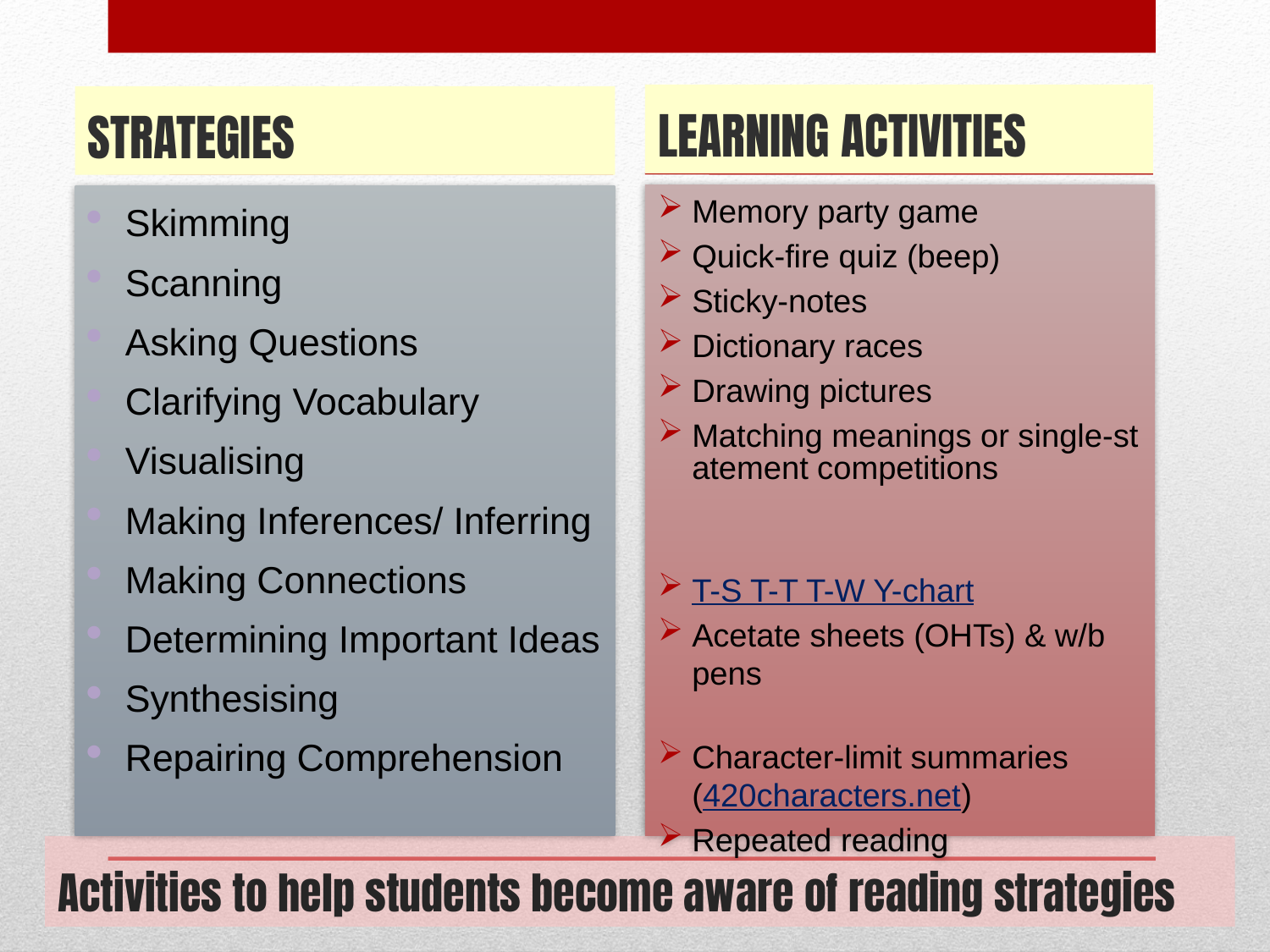

LEARNING ACTIVITIES
STRATEGIES
Memory party game
Quick-fire quiz (beep)
Sticky-notes
Dictionary races
Drawing pictures
Matching meanings or single-statement competitions
T-S T-T T-W Y-chart
Acetate sheets (OHTs) & w/b pens
Character-limit summaries
(420characters.net)
Repeated reading

Skimming
Scanning
Asking Questions
Clarifying Vocabulary
Visualising
Making Inferences/ Inferring
Making Connections
Determining Important Ideas
Synthesising
Repairing Comprehension
# Activities to help students become aware of reading strategies